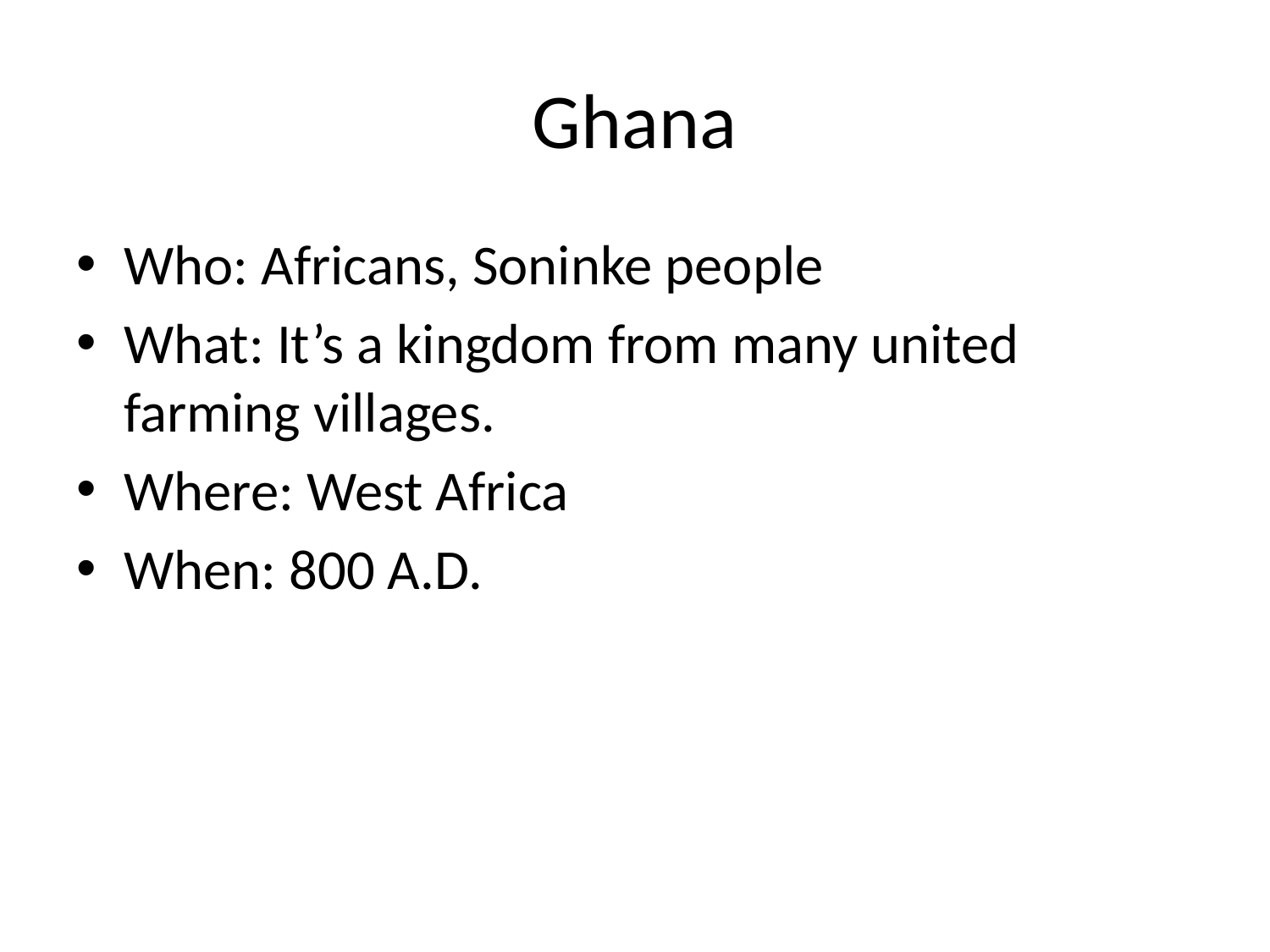

# Ghana
Who: Africans, Soninke people
What: It’s a kingdom from many united farming villages.
Where: West Africa
When: 800 A.D.